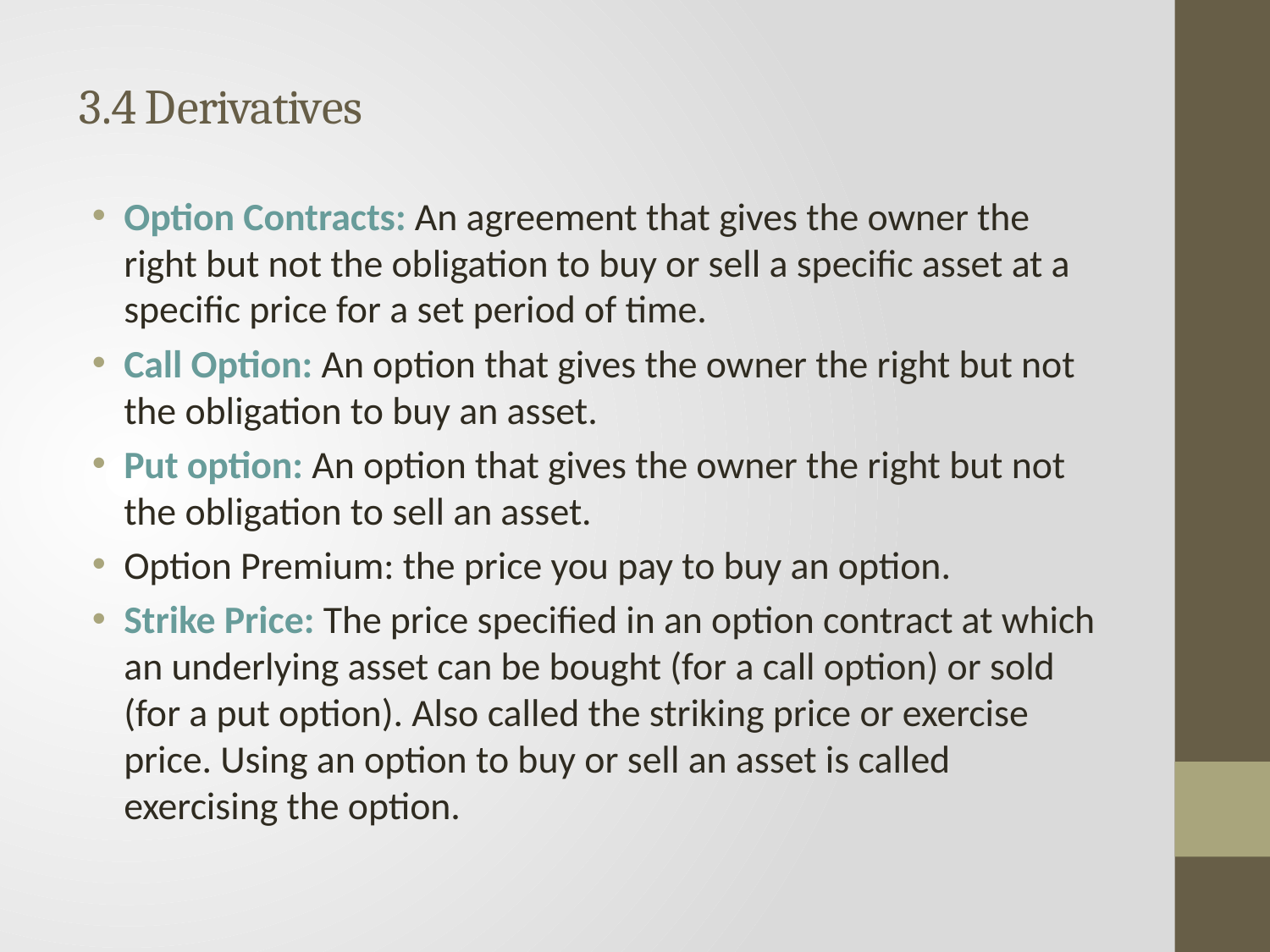

# 3.4 Derivatives
Option Contracts: An agreement that gives the owner the right but not the obligation to buy or sell a specific asset at a specific price for a set period of time.
Call Option: An option that gives the owner the right but not the obligation to buy an asset.
Put option: An option that gives the owner the right but not the obligation to sell an asset.
Option Premium: the price you pay to buy an option.
Strike Price: The price specified in an option contract at which an underlying asset can be bought (for a call option) or sold (for a put option). Also called the striking price or exercise price. Using an option to buy or sell an asset is called exercising the option.